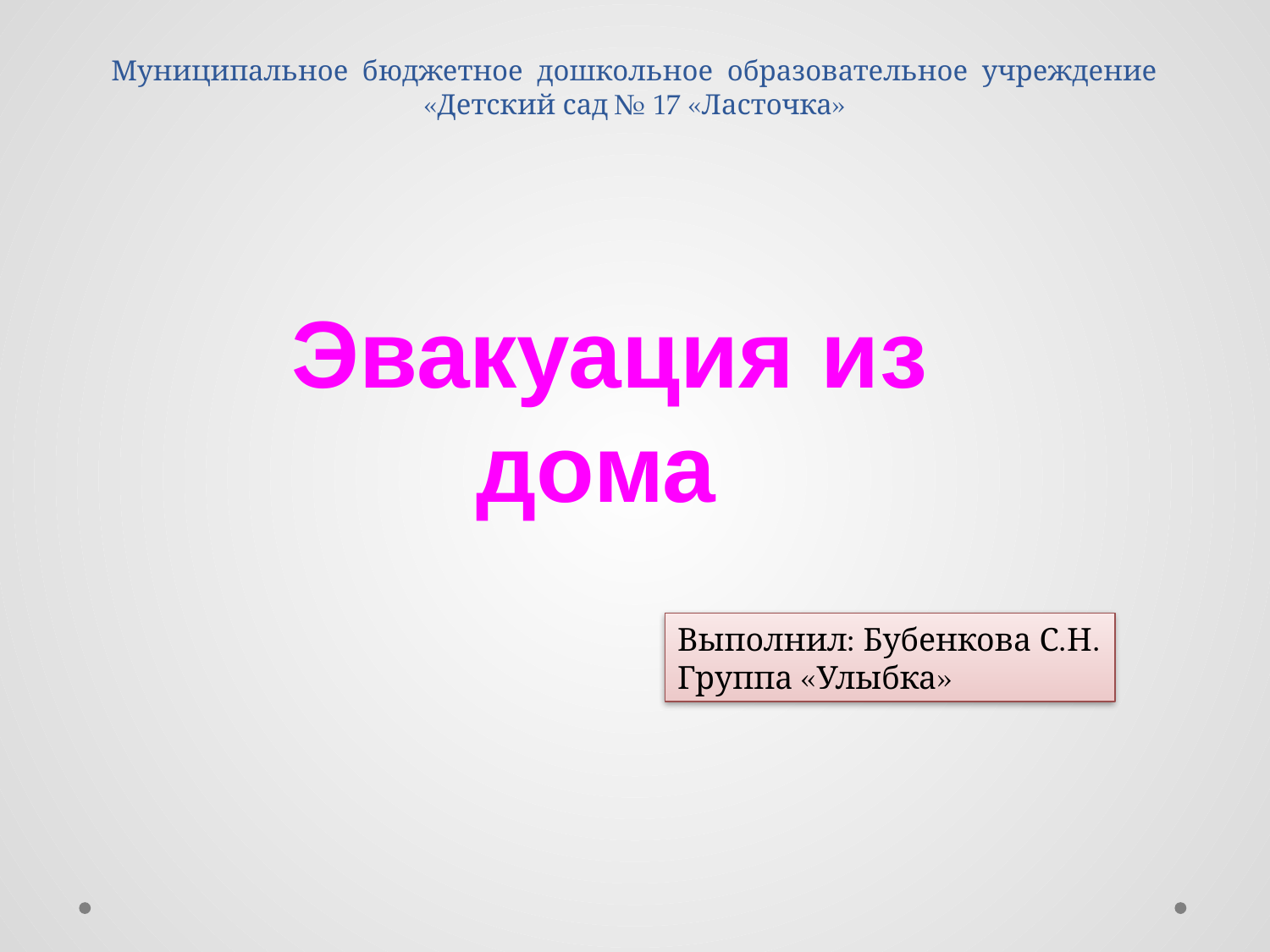

# Муниципальное  бюджетное  дошкольное  образовательное  учреждение «Детский сад № 17 «Ласточка»
Эвакуация из дома
Выполнил: Бубенкова С.Н.
Группа «Улыбка»